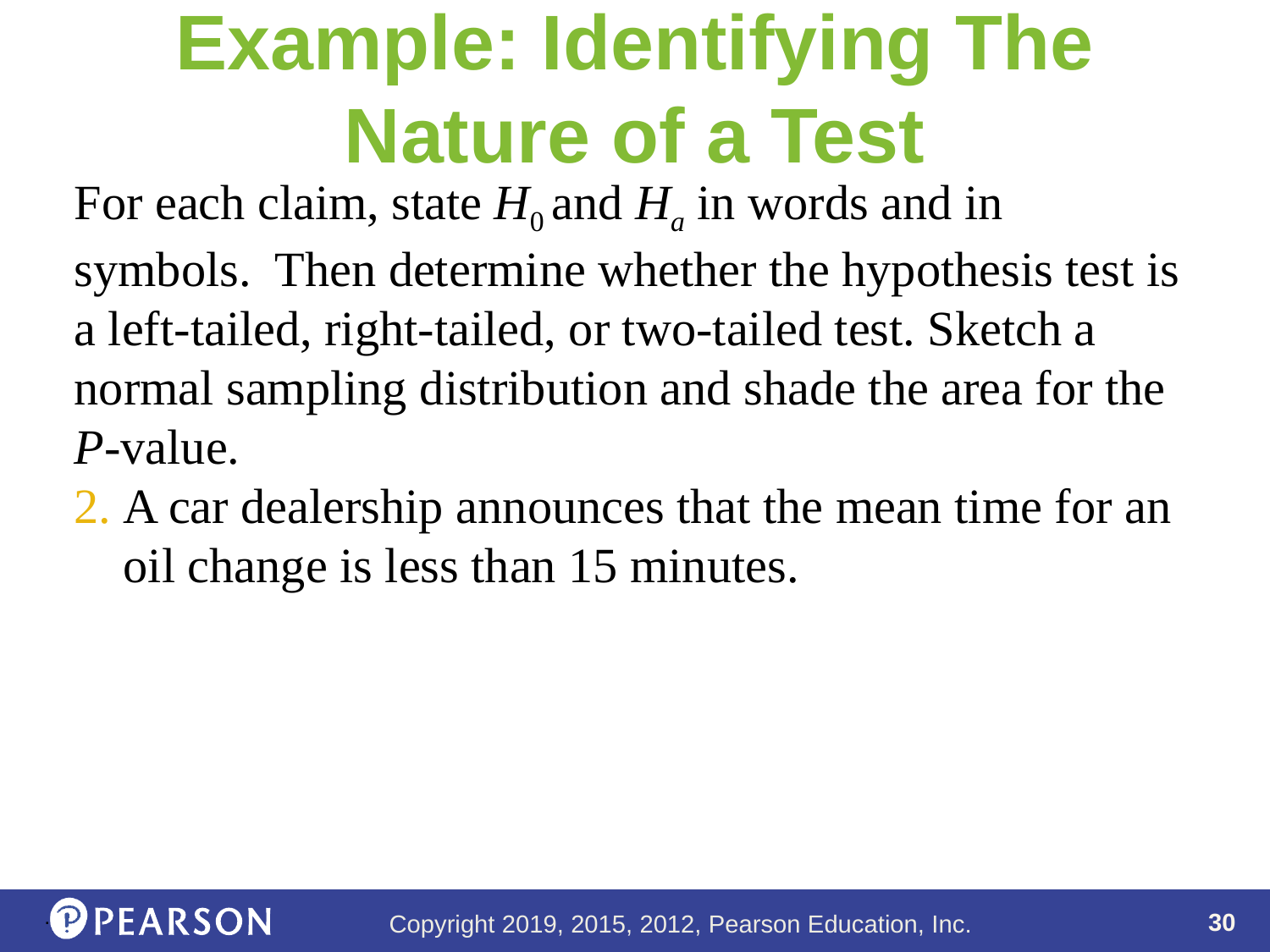

# Example: Identifying The Nature of a Test
For each claim, state H0 and Ha in words and in symbols.  Then determine whether the hypothesis test is a left-tailed, right-tailed, or two-tailed test. Sketch a normal sampling distribution and shade the area for the P-value.
 A car dealership announces that the mean time for an
    oil change is less than 15 minutes.

.